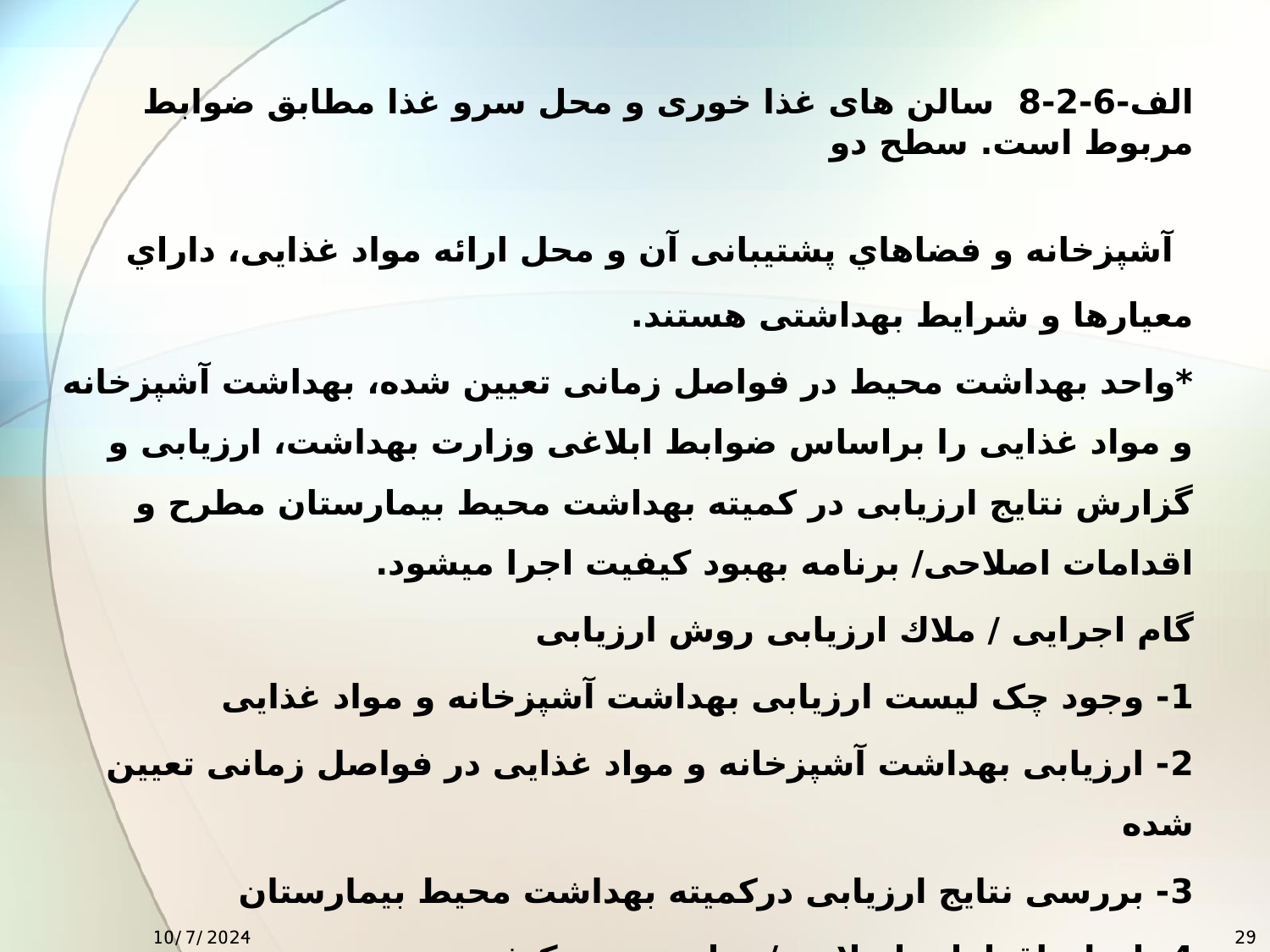

الف-6-2-8  سالن های غذا خوری و محل سرو غذا مطابق ضوابط مربوط است. 	سطح دو
 آشپزخانه و فضاهاي پشتیبانی آن و محل ارائه مواد غذایی، داراي معیارها و شرایط بهداشتی هستند.
*واحد بهداشت محیط در فواصل زمانی تعیین شده، بهداشت آشپزخانه و مواد غذایی را براساس ضوابط ابلاغی وزارت بهداشت، ارزیابی و گزارش نتایج ارزیابی در کمیته بهداشت محیط بیمارستان مطرح و اقدامات اصلاحی/ برنامه بهبود کیفیت اجرا میشود.
گام اجرایی / ملاك ارزیابی روش ارزیابی
1- وجود چک لیست ارزیابی بهداشت آشپزخانه و مواد غذایی
2- ارزیابی بهداشت آشپزخانه و مواد غذایی در فواصل زمانی تعیین شده
3- بررسی نتایج ارزیابی درکمیته بهداشت محیط بیمارستان
4- انجام اقدامات اصلاحی/برنامه بهبود کیفیت
10/7/2024
29